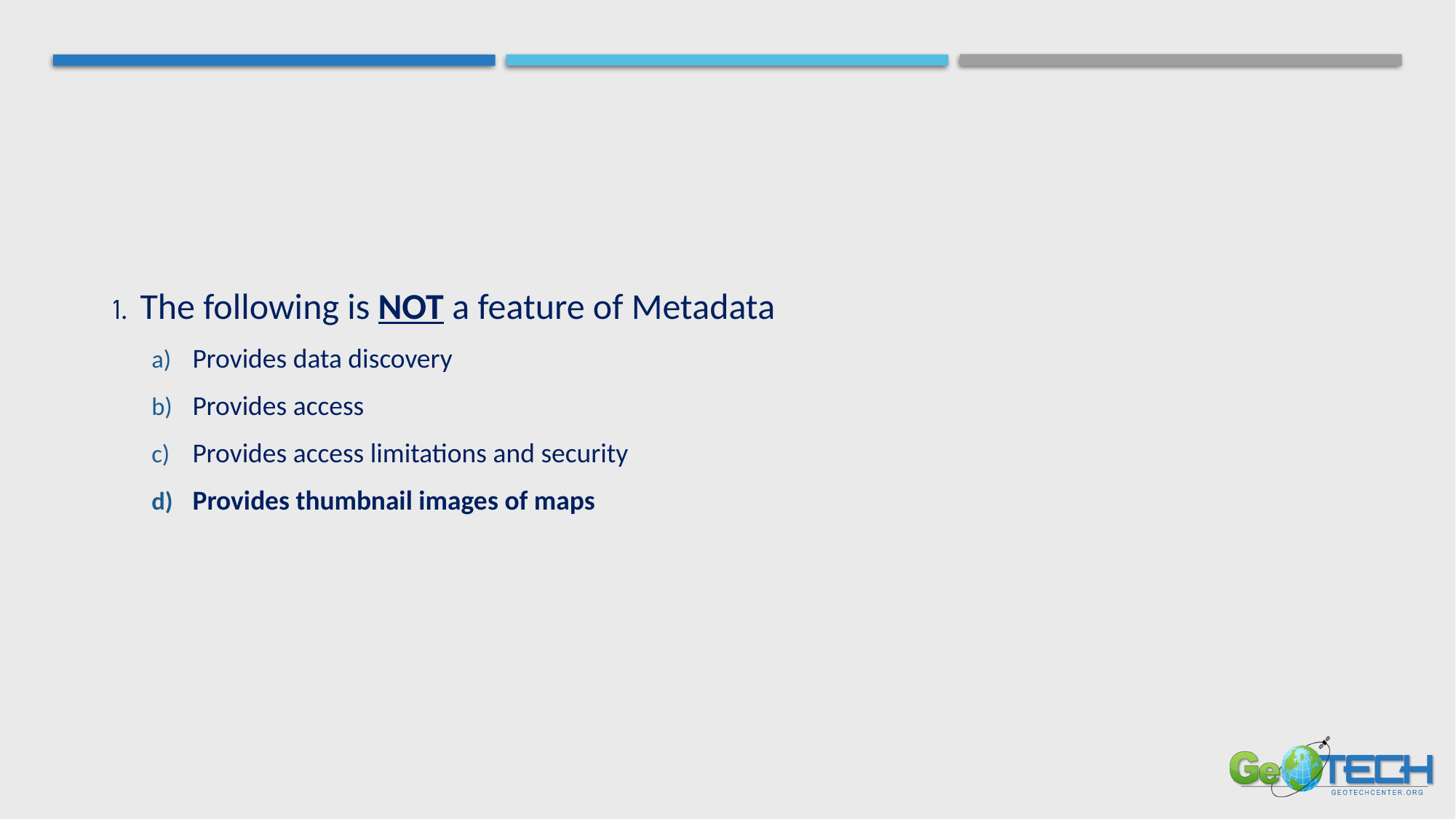

1.  The following is NOT a feature of Metadata
Provides data discovery
Provides access
Provides access limitations and security
Provides thumbnail images of maps